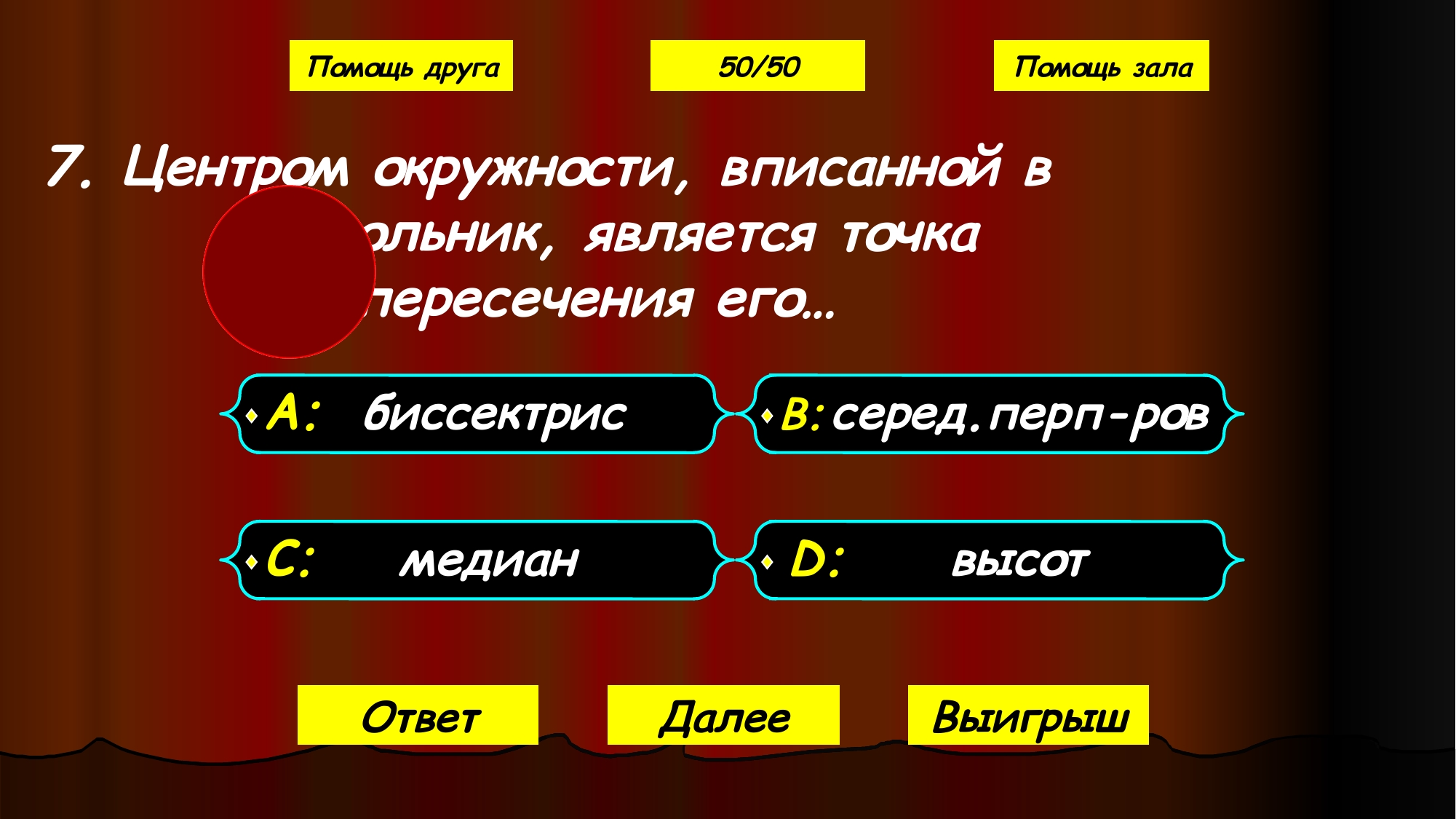

Помощь друга
50/50
Помощь зала
7. Центром окружности, вписанной в треугольник, является точка пересечения его…

А:  биссектрис
В: серед.перп-ров

С:    медиан

D:     высот

Ответ
Далее
Выигрыш